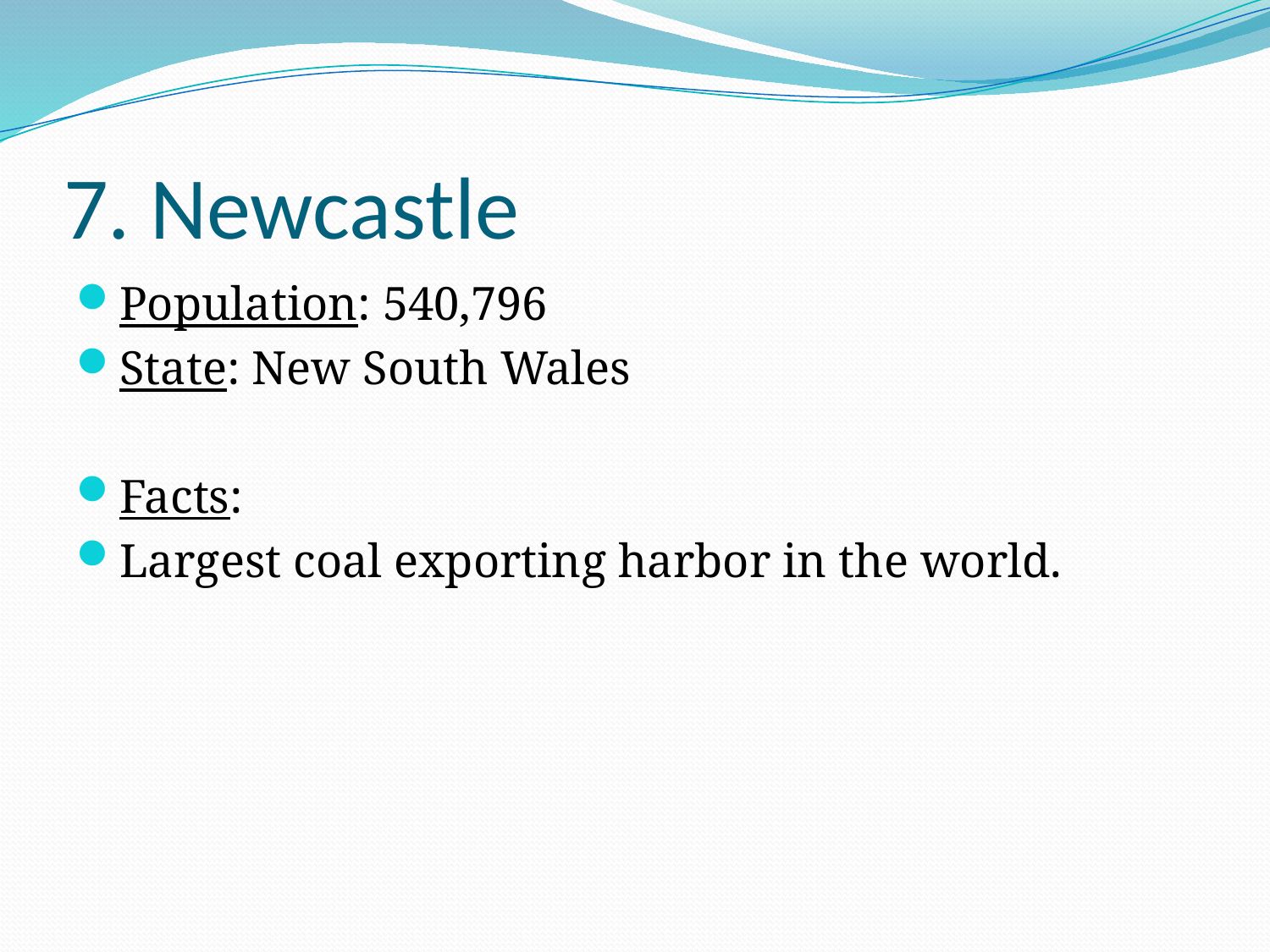

# 7. Newcastle
Population: 540,796
State: New South Wales

Facts:
Largest coal exporting harbor in the world.